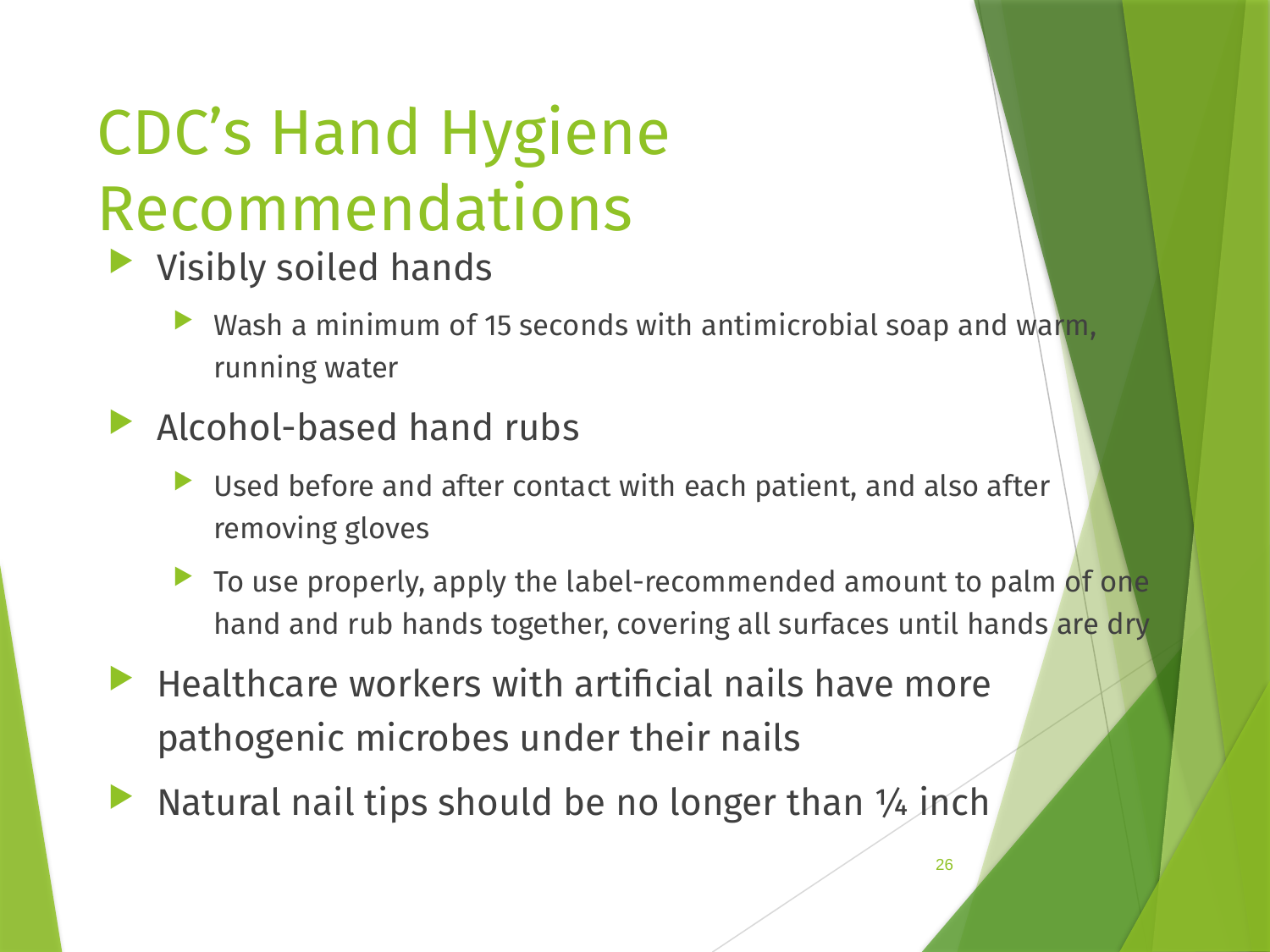

# CDC’s Hand Hygiene Recommendations
Visibly soiled hands
Wash a minimum of 15 seconds with antimicrobial soap and warm, running water
Alcohol-based hand rubs
Used before and after contact with each patient, and also after removing gloves
To use properly, apply the label-recommended amount to palm of one hand and rub hands together, covering all surfaces until hands are dry
Healthcare workers with artificial nails have more pathogenic microbes under their nails
Natural nail tips should be no longer than ¼ inch
 26